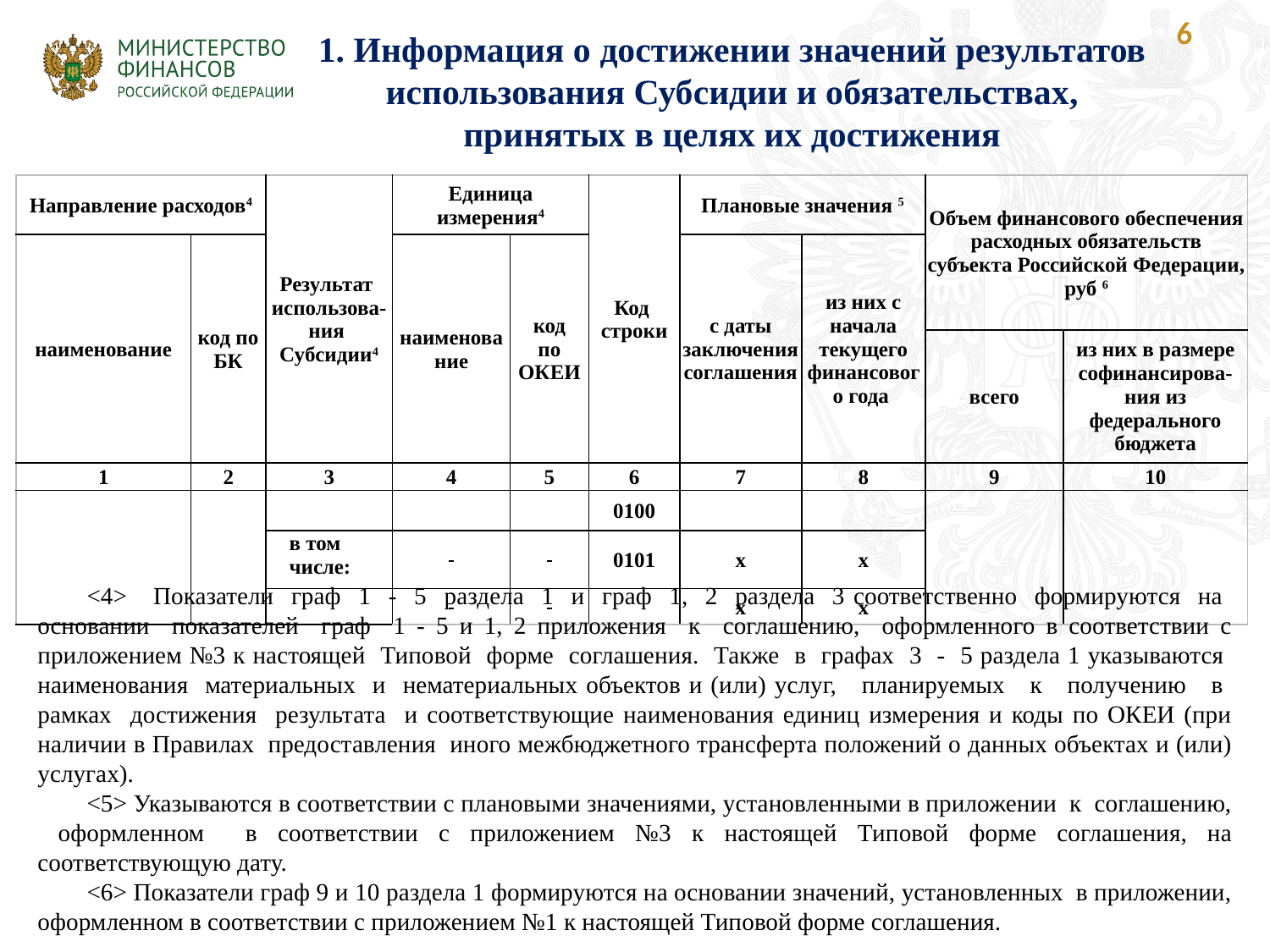

6
1. Информация о достижении значений результатов использования Субсидии и обязательствах, принятых в целях их достижения
| Направление расходов4 |  | Результат использова-ния Субсидии4 | Единица измерения4 |  | Код строки | Плановые значения 5 |  | Объем финансового обеспечения расходных обязательств субъекта Российской Федерации, руб 6 |  |
| --- | --- | --- | --- | --- | --- | --- | --- | --- | --- |
| наименование | код по БК |  | наименование | код по ОКЕИ |  | с даты заключения соглашения | из них с начала текущего финансового года |  |  |
|  |  |  |  |  |  |  |  | всего | из них в размере софинансирова-ния из федерального бюджета |
| 1 | 2 | 3 | 4 | 5 | 6 | 7 | 8 | 9 | 10 |
|  |  |  |  |  | 0100 |  |  |  |  |
|  |  | в том числе: |  |  | 0101 | х | х |  |  |
|  |  |  |  |  |  | х | х |  |  |
<4>   Показатели  граф  1  -  5  раздела  1  и  граф  1,  2  раздела  3 соответственно  формируются  на  основании  показателей  граф  1 - 5 и 1, 2 приложения  к  соглашению,  оформленного в соответствии с приложением №3 к настоящей  Типовой  форме  соглашения.  Также  в  графах  3  -  5 раздела 1 указываются  наименования  материальных  и  нематериальных объектов и (или) услуг,   планируемых   к   получению   в  рамках  достижения  результата  и соответствующие наименования единиц измерения и коды по ОКЕИ (при наличии в Правилах  предоставления  иного межбюджетного трансферта положений о данных объектах и (или) услугах).
<5> Указываются в соответствии с плановыми значениями, установленными в приложении  к  соглашению,  оформленном  в соответствии с приложением №3 к настоящей Типовой форме соглашения, на соответствующую дату.
<6> Показатели граф 9 и 10 раздела 1 формируются на основании значений, установленных  в приложении, оформленном в соответствии с приложением №1 к настоящей Типовой форме соглашения.